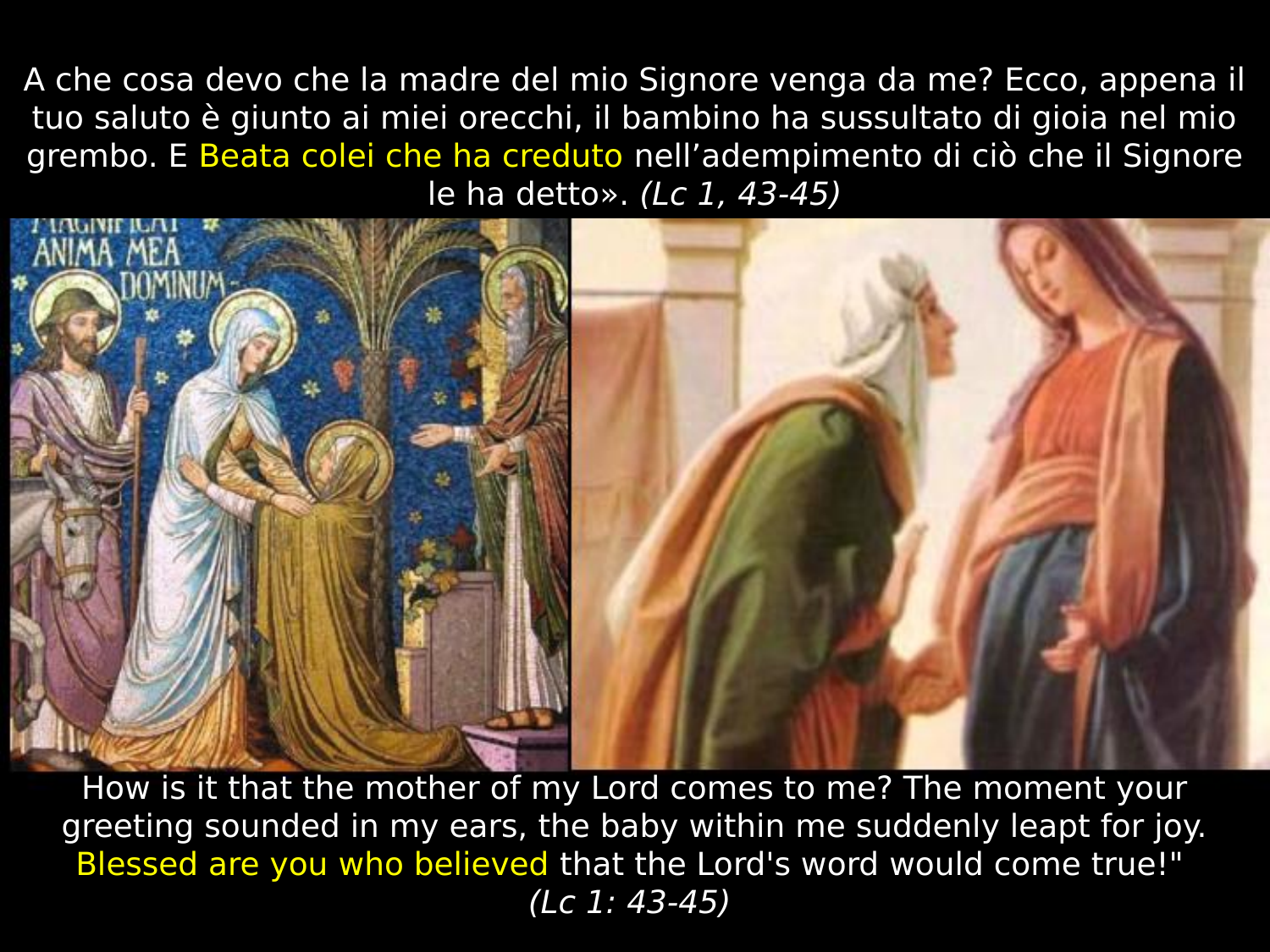

A che cosa devo che la madre del mio Signore venga da me? Ecco, appena il tuo saluto è giunto ai miei orecchi, il bambino ha sussultato di gioia nel mio grembo. E Beata colei che ha creduto nell’adempimento di ciò che il Signore le ha detto». (Lc 1, 43-45)
How is it that the mother of my Lord comes to me? The moment your greeting sounded in my ears, the baby within me suddenly leapt for joy. Blessed are you who believed that the Lord's word would come true!"
(Lc 1: 43-45)